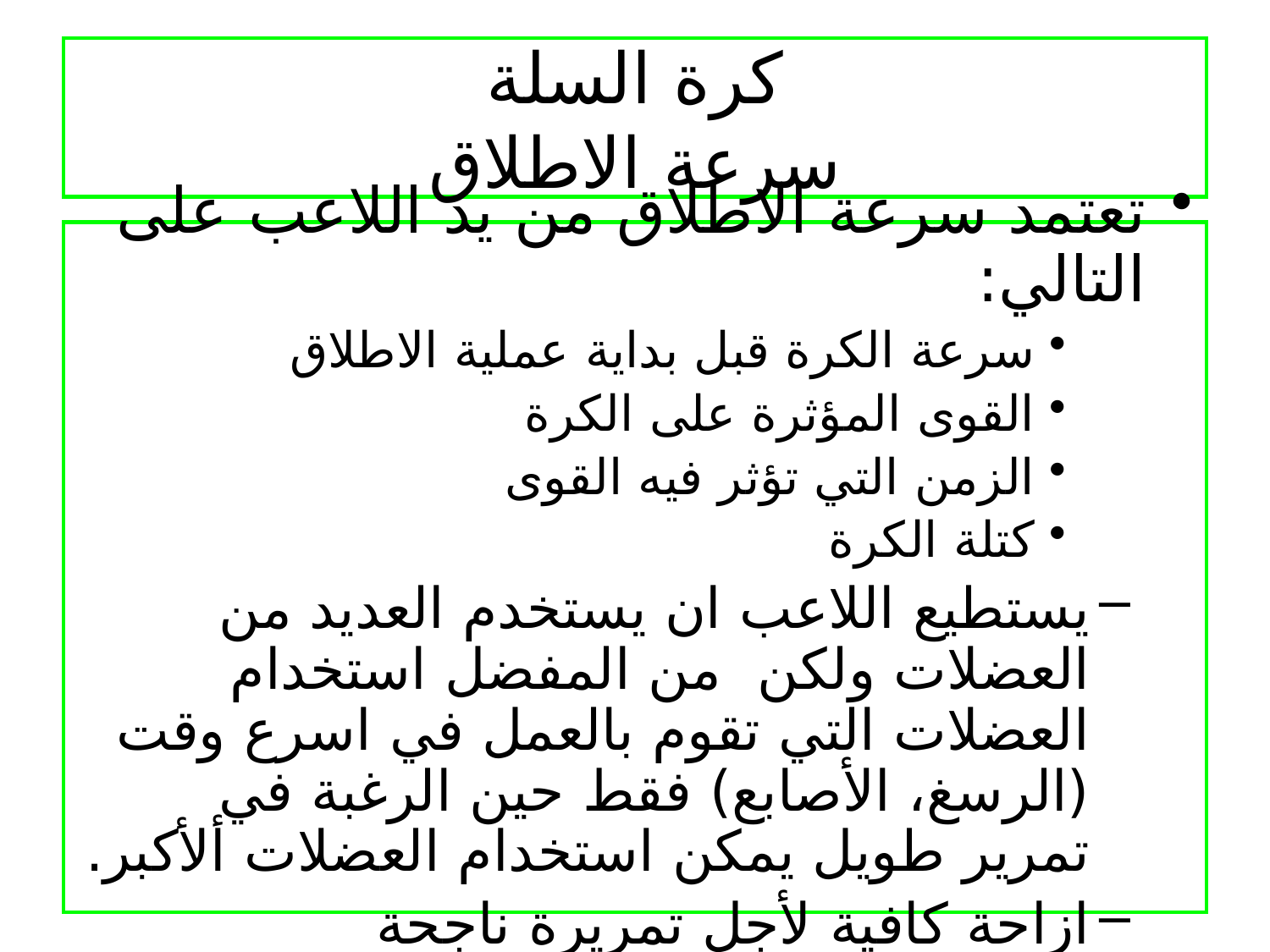

# كرة السلة سرعة الاطلاق
تعتمد سرعة الاطلاق من يد اللاعب على التالي:
سرعة الكرة قبل بداية عملية الاطلاق
القوى المؤثرة على الكرة
الزمن التي تؤثر فيه القوى
كتلة الكرة
يستطيع اللاعب ان يستخدم العديد من العضلات ولكن  من المفضل استخدام العضلات التي تقوم بالعمل في اسرع وقت (الرسغ، الأصابع) فقط حين الرغبة في تمرير طويل يمكن استخدام العضلات ألأكبر.
ازاحة كافية لأجل تمريرة ناجحة